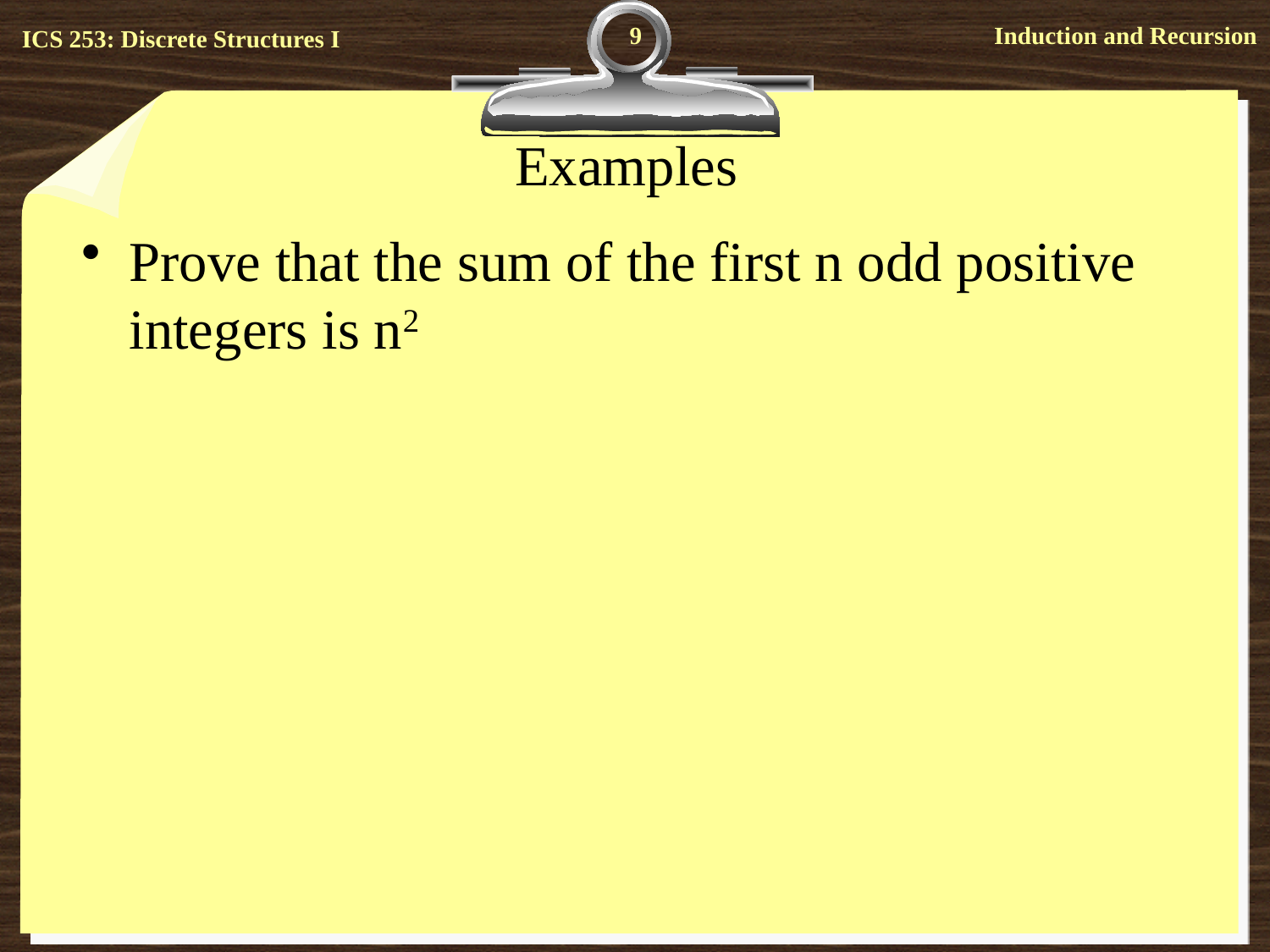

9
# Examples
Prove that the sum of the first n odd positive integers is n2